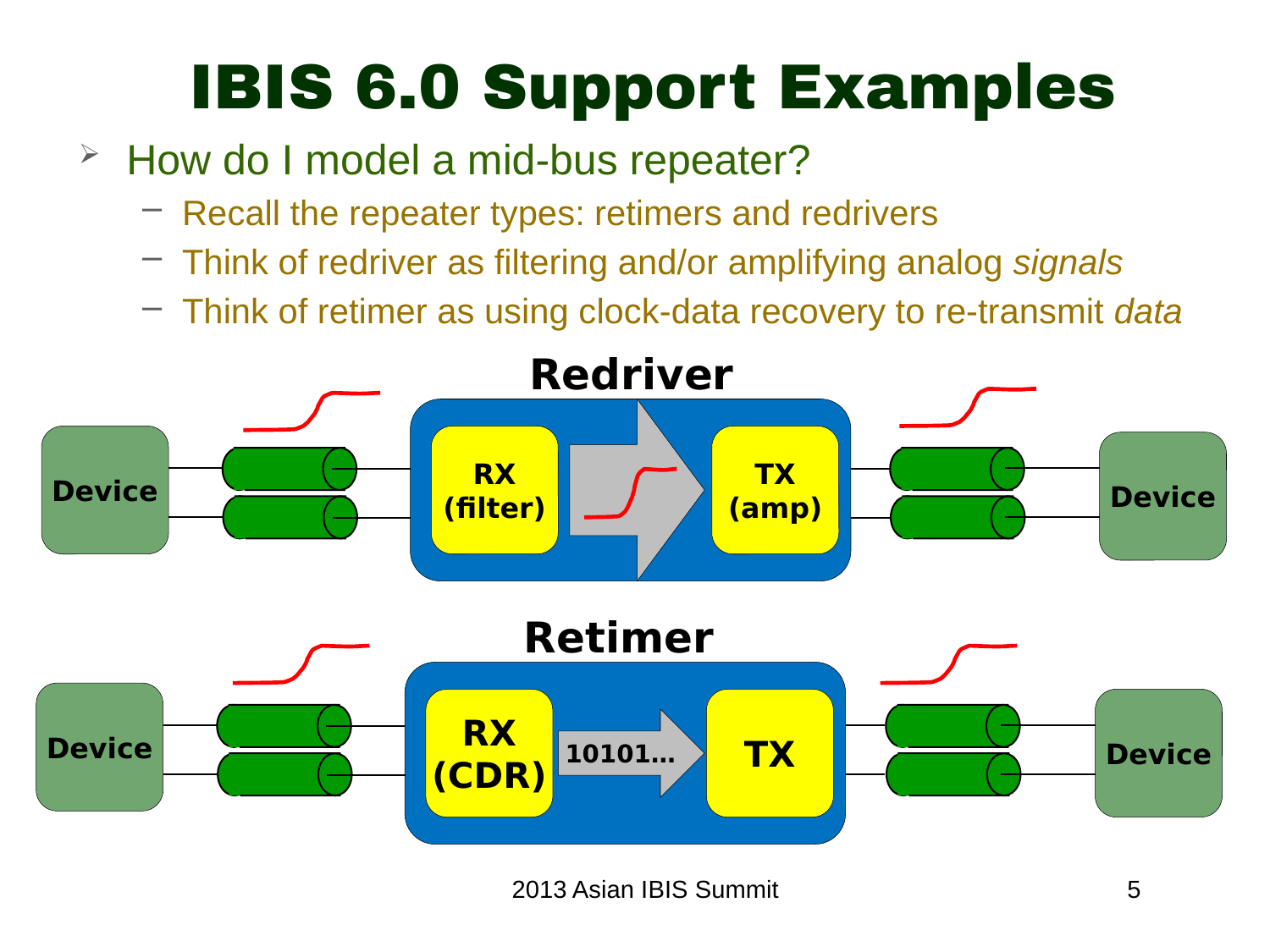

# IBIS 6.0 Support Examples
How do I model a mid-bus repeater?
Recall the repeater types: retimers and redrivers
Think of redriver as filtering and/or amplifying analog signals
Think of retimer as using clock-data recovery to re-transmit data

Redriver

Device
RX
(filter)
TX
(amp)
Device

Retimer

Device
RX
(CDR)
TX
Device

10101…

2013 Asian IBIS Summit

5